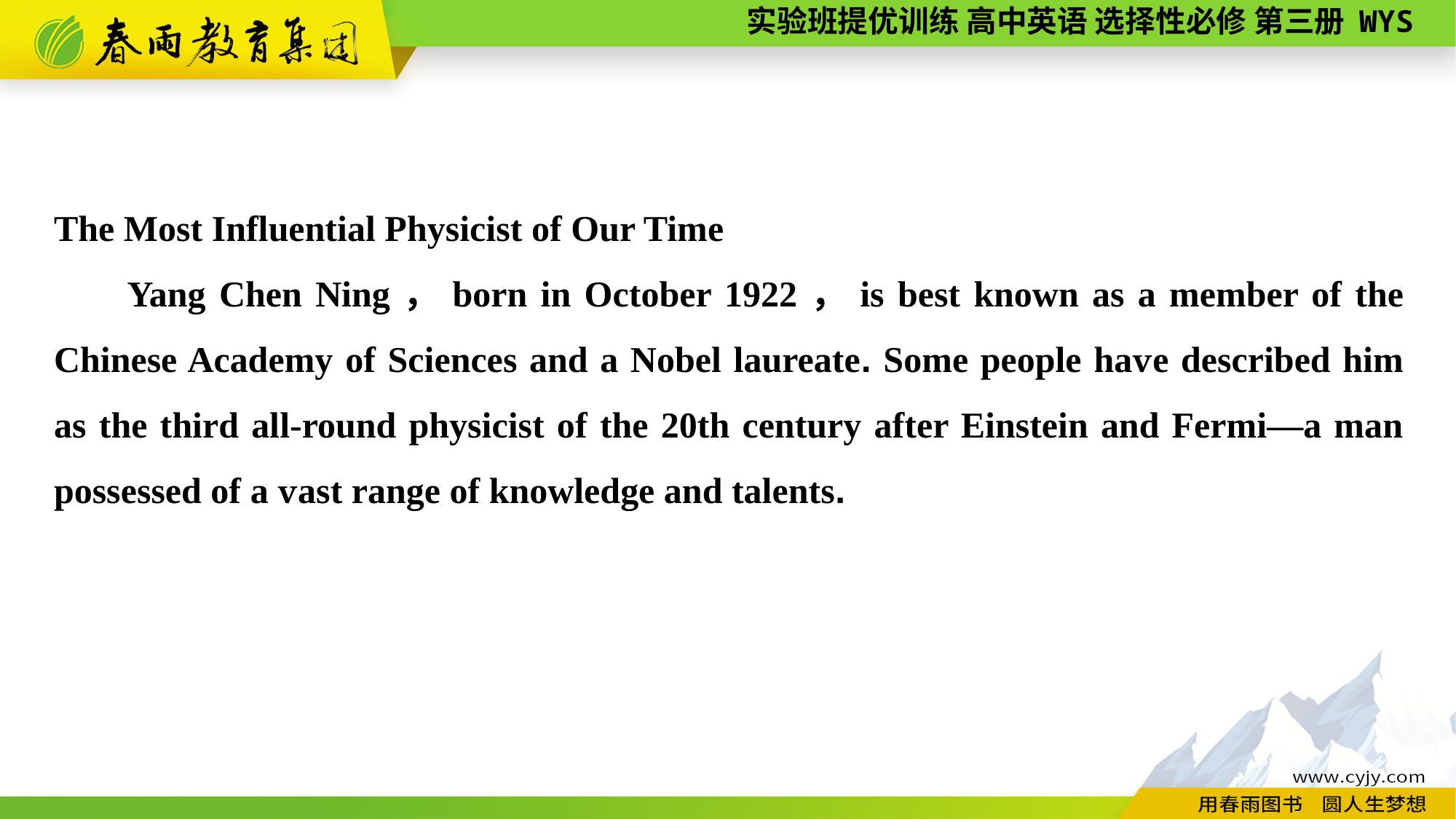

The Most Influential Physicist of Our Time
Yang Chen Ning，born in October 1922，is best known as a member of the Chinese Academy of Sciences and a Nobel laureate. Some people have described him as the third all-round physicist of the 20th century after Einstein and Fermi—a man possessed of a vast range of knowledge and talents.